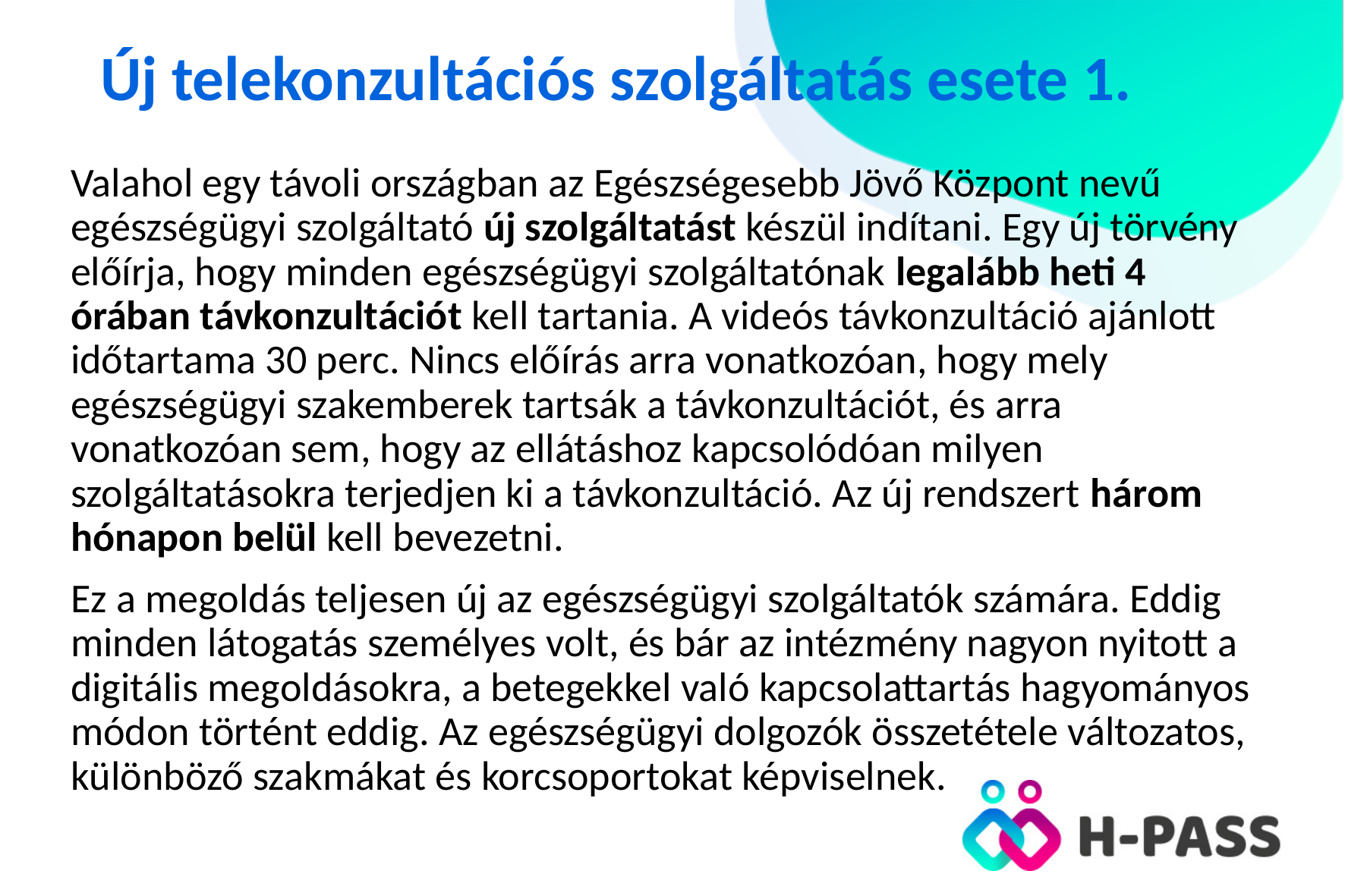

Új telekonzultációs szolgáltatás esete 1.
Valahol egy távoli országban az Egészségesebb Jövő Központ nevű egészségügyi szolgáltató új szolgáltatást készül indítani. Egy új törvény előírja, hogy minden egészségügyi szolgáltatónak legalább heti 4 órában távkonzultációt kell tartania. A videós távkonzultáció ajánlott időtartama 30 perc. Nincs előírás arra vonatkozóan, hogy mely egészségügyi szakemberek tartsák a távkonzultációt, és arra vonatkozóan sem, hogy az ellátáshoz kapcsolódóan milyen szolgáltatásokra terjedjen ki a távkonzultáció. Az új rendszert három hónapon belül kell bevezetni.
Ez a megoldás teljesen új az egészségügyi szolgáltatók számára. Eddig minden látogatás személyes volt, és bár az intézmény nagyon nyitott a digitális megoldásokra, a betegekkel való kapcsolattartás hagyományos módon történt eddig. Az egészségügyi dolgozók összetétele változatos, különböző szakmákat és korcsoportokat képviselnek.